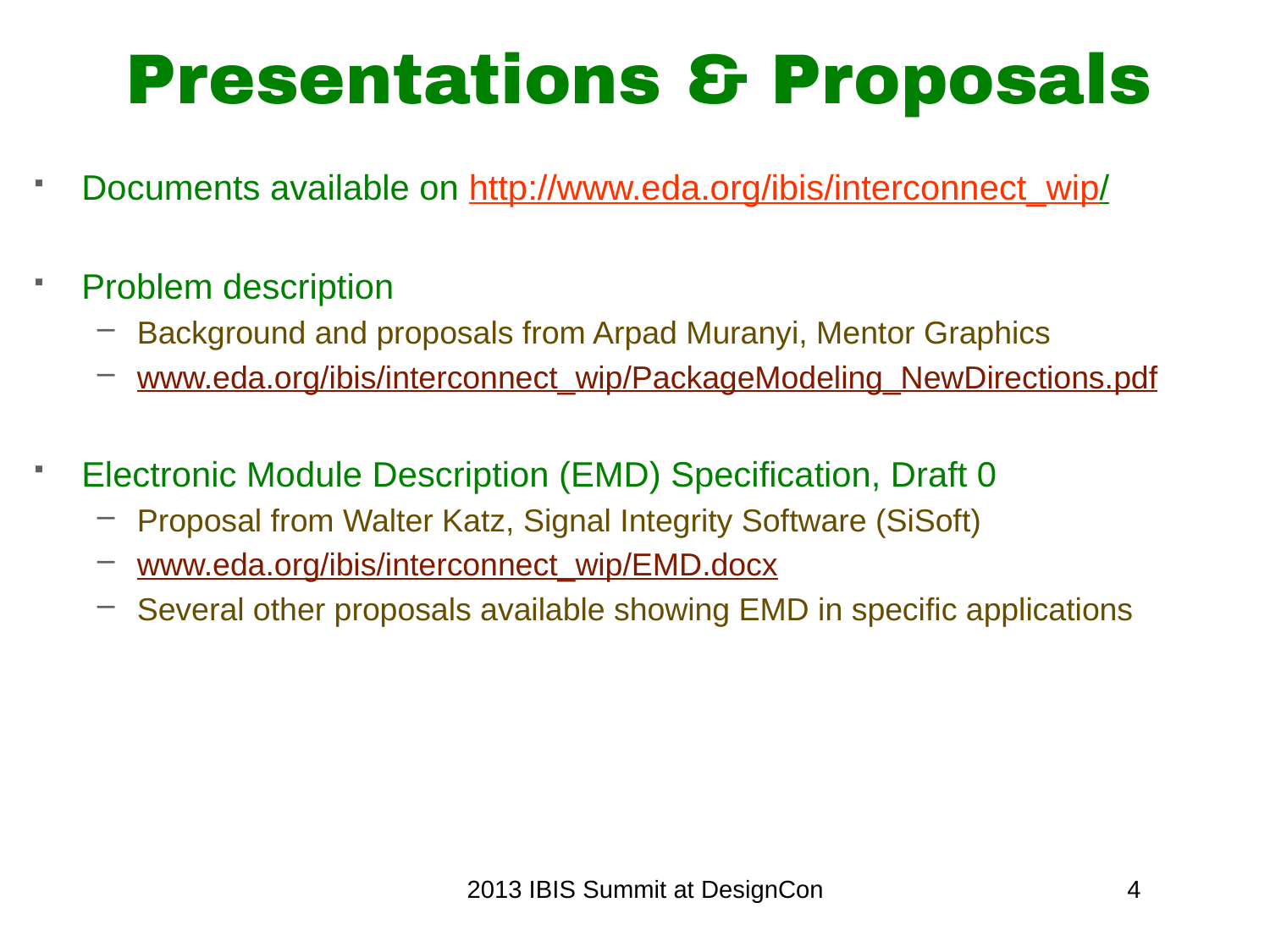

# Presentations & Proposals
Documents available on http://www.eda.org/ibis/interconnect_wip/

Problem description
Background and proposals from Arpad Muranyi, Mentor Graphics
www.eda.org/ibis/interconnect_wip/PackageModeling_NewDirections.pdf

Electronic Module Description (EMD) Specification, Draft 0
Proposal from Walter Katz, Signal Integrity Software (SiSoft)
www.eda.org/ibis/interconnect_wip/EMD.docx
Several other proposals available showing EMD in specific applications

2013 IBIS Summit at DesignCon

4